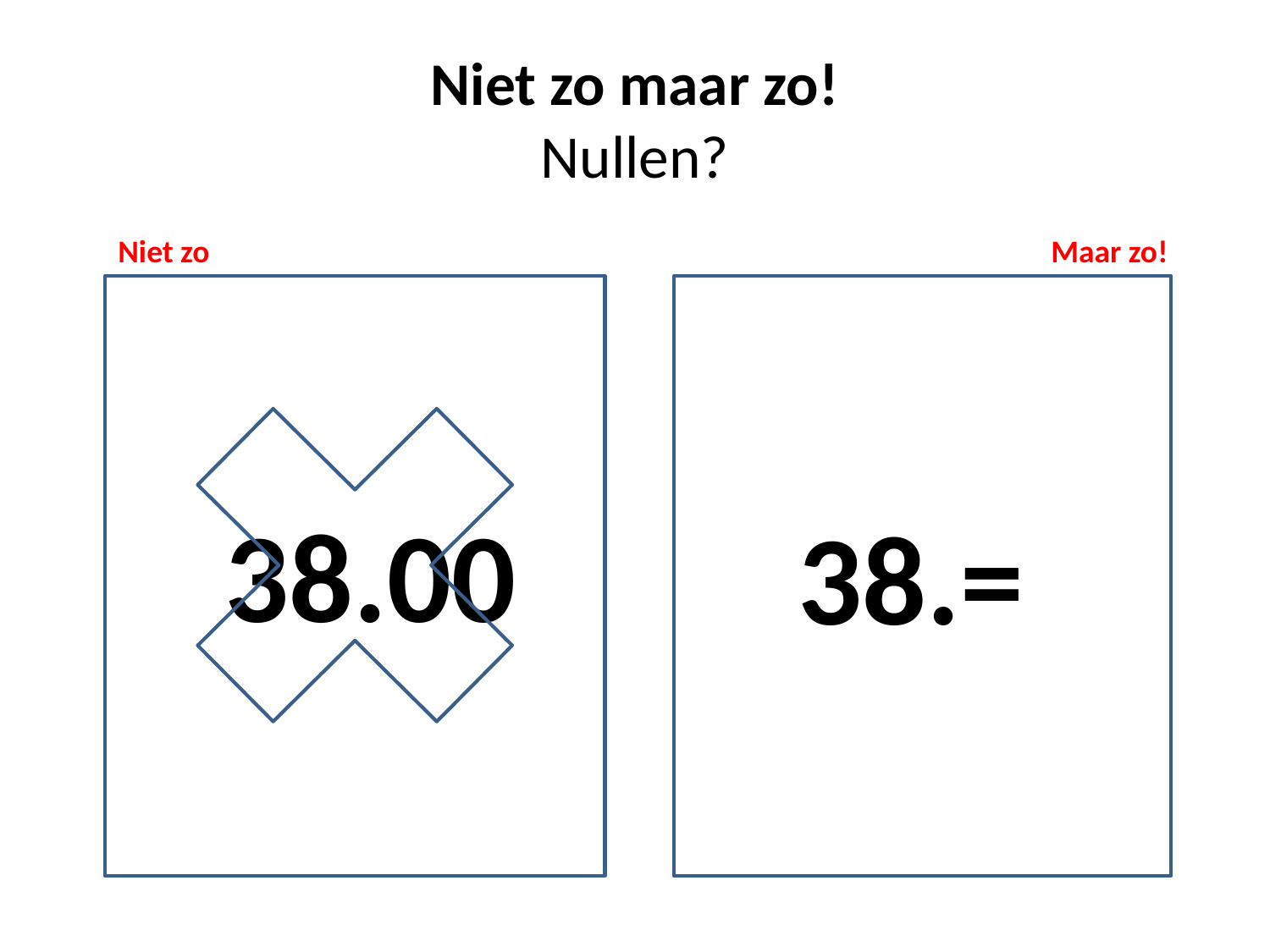

# Niet zo maar zo! Nullen?
Niet zo
Maar zo!

  38.00

38.=